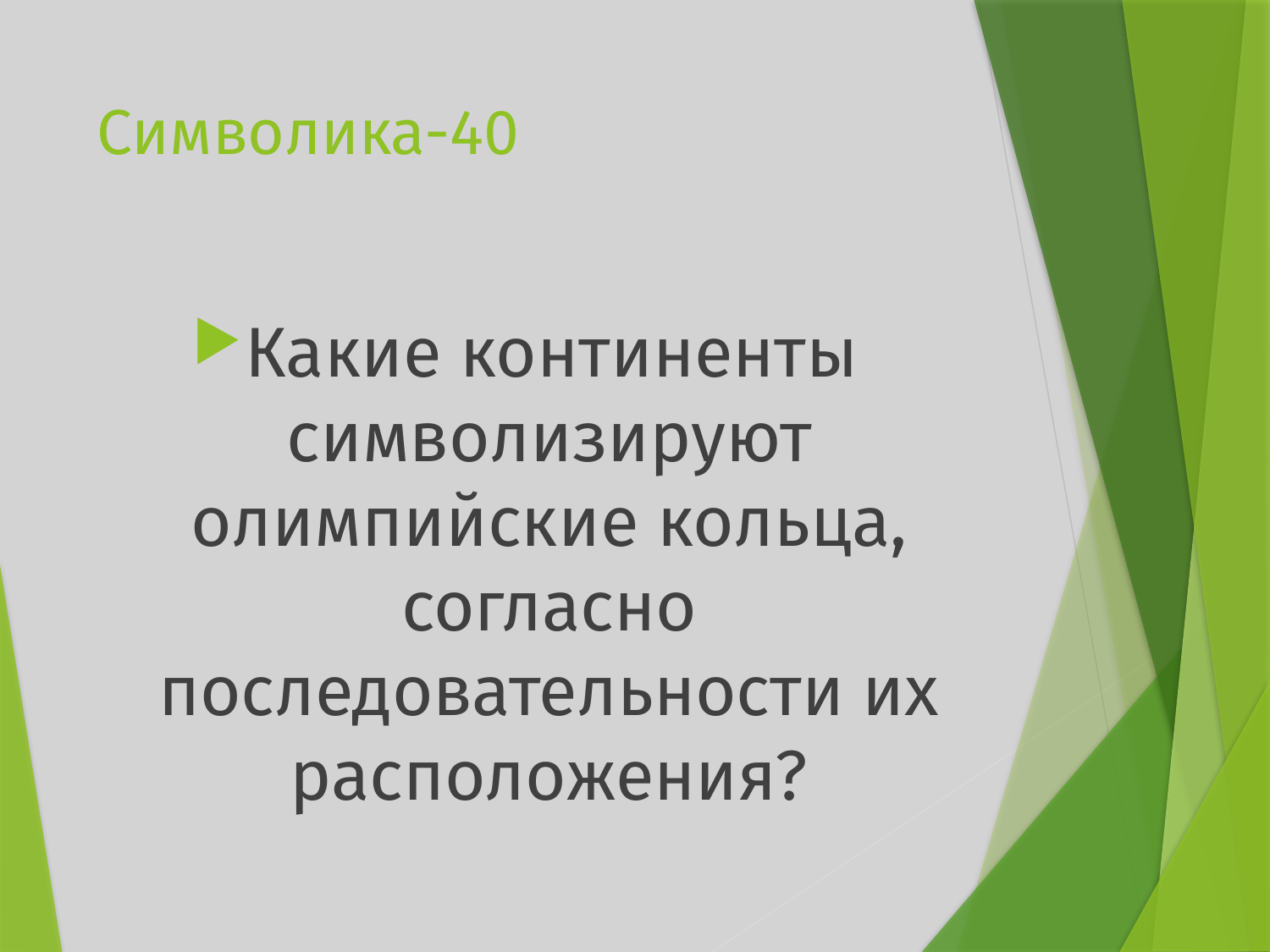

# Символика-40
Какие континенты символизируют олимпийские кольца, согласно последовательности их расположения?